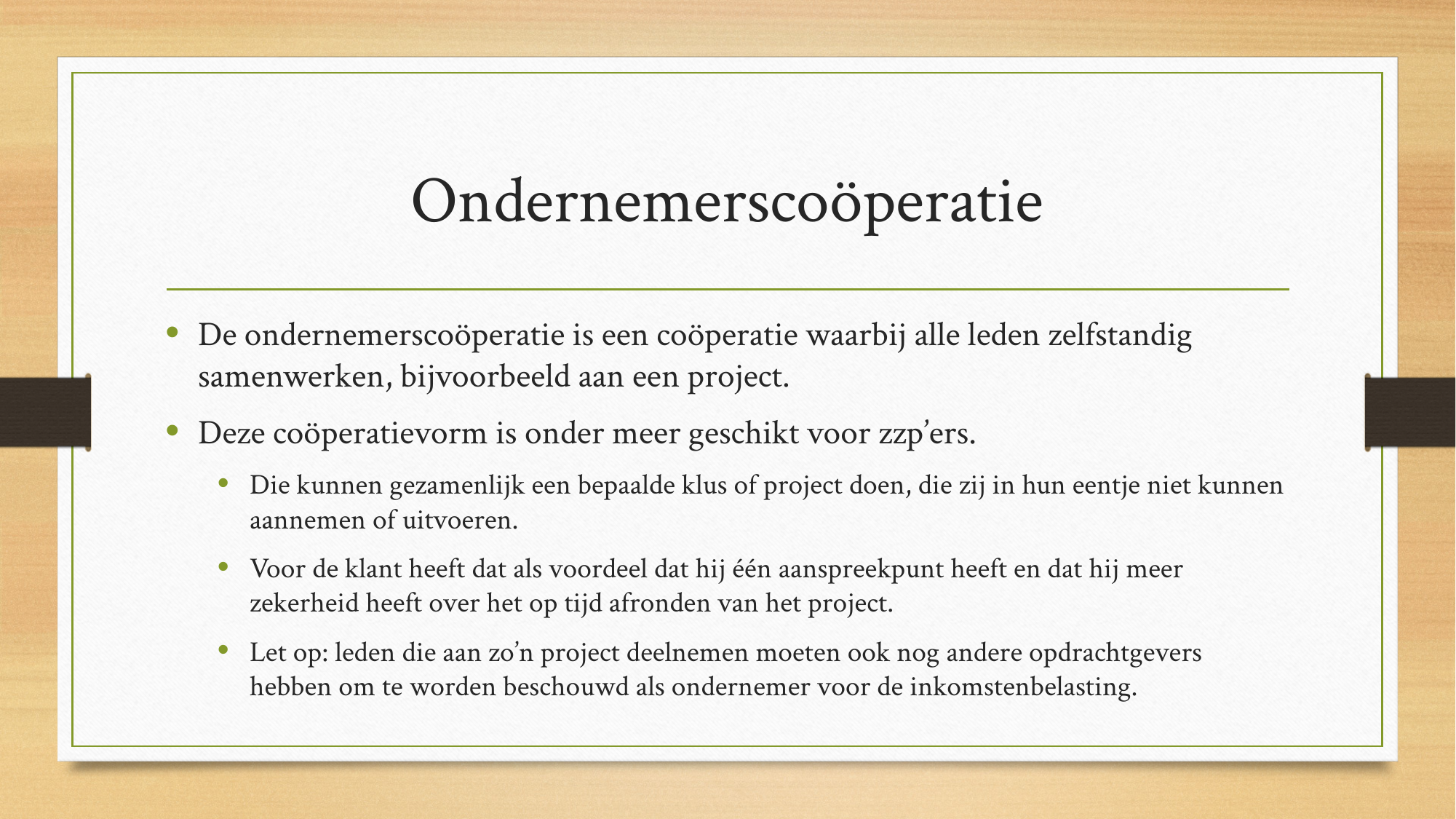

# Ondernemerscoöperatie
De ondernemerscoöperatie is een coöperatie waarbij alle leden zelfstandig samenwerken, bijvoorbeeld aan een project.
Deze coöperatievorm is onder meer geschikt voor zzp’ers.
Die kunnen gezamenlijk een bepaalde klus of project doen, die zij in hun eentje niet kunnen aannemen of uitvoeren.
Voor de klant heeft dat als voordeel dat hij één aanspreekpunt heeft en dat hij meer zekerheid heeft over het op tijd afronden van het project.
Let op: leden die aan zo’n project deelnemen moeten ook nog andere opdrachtgevers hebben om te worden beschouwd als ondernemer voor de inkomstenbelasting.